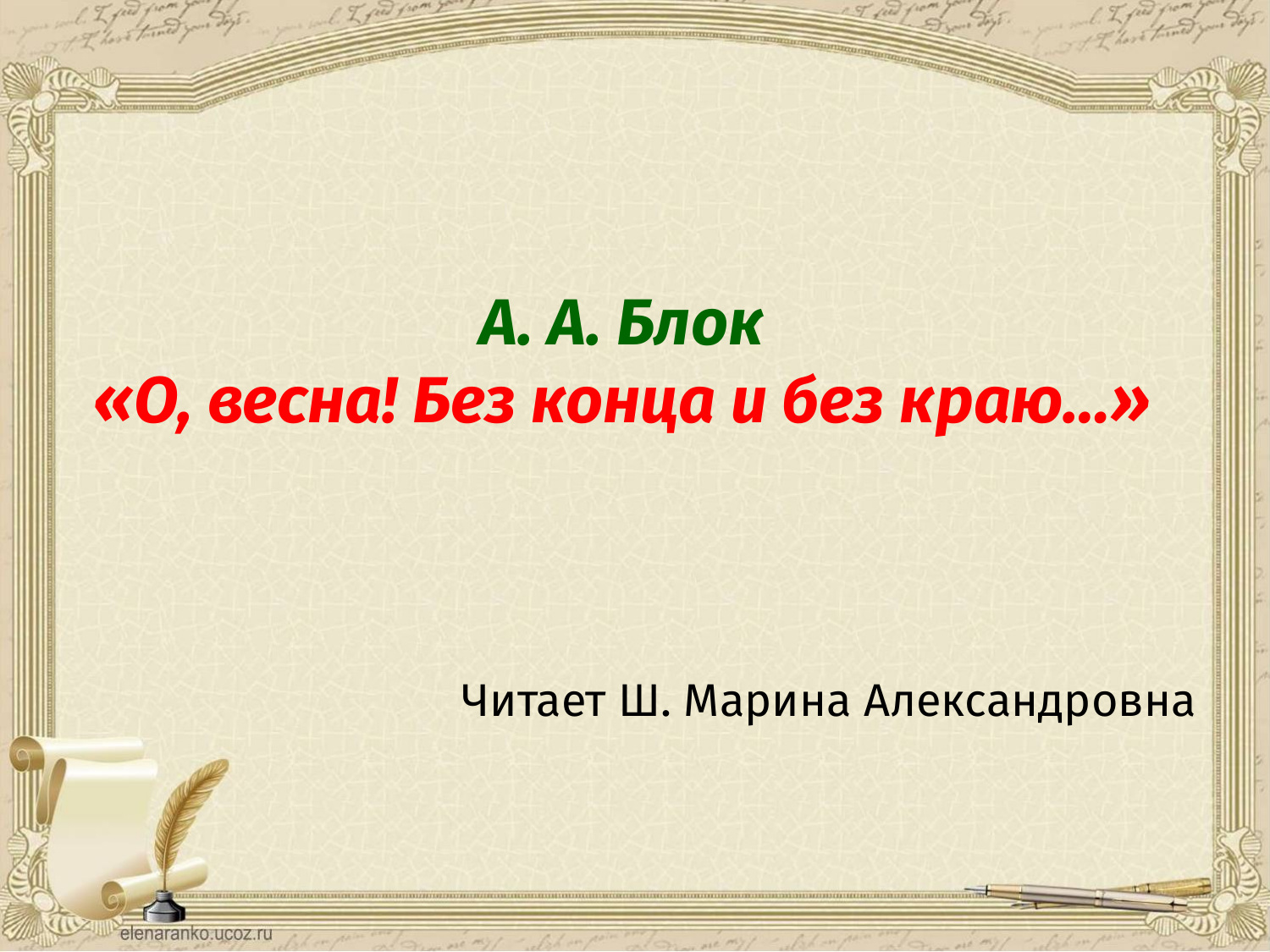

А. А. Блок
«О, весна! Без конца и без краю…»

Читает Ш. Марина Александровна